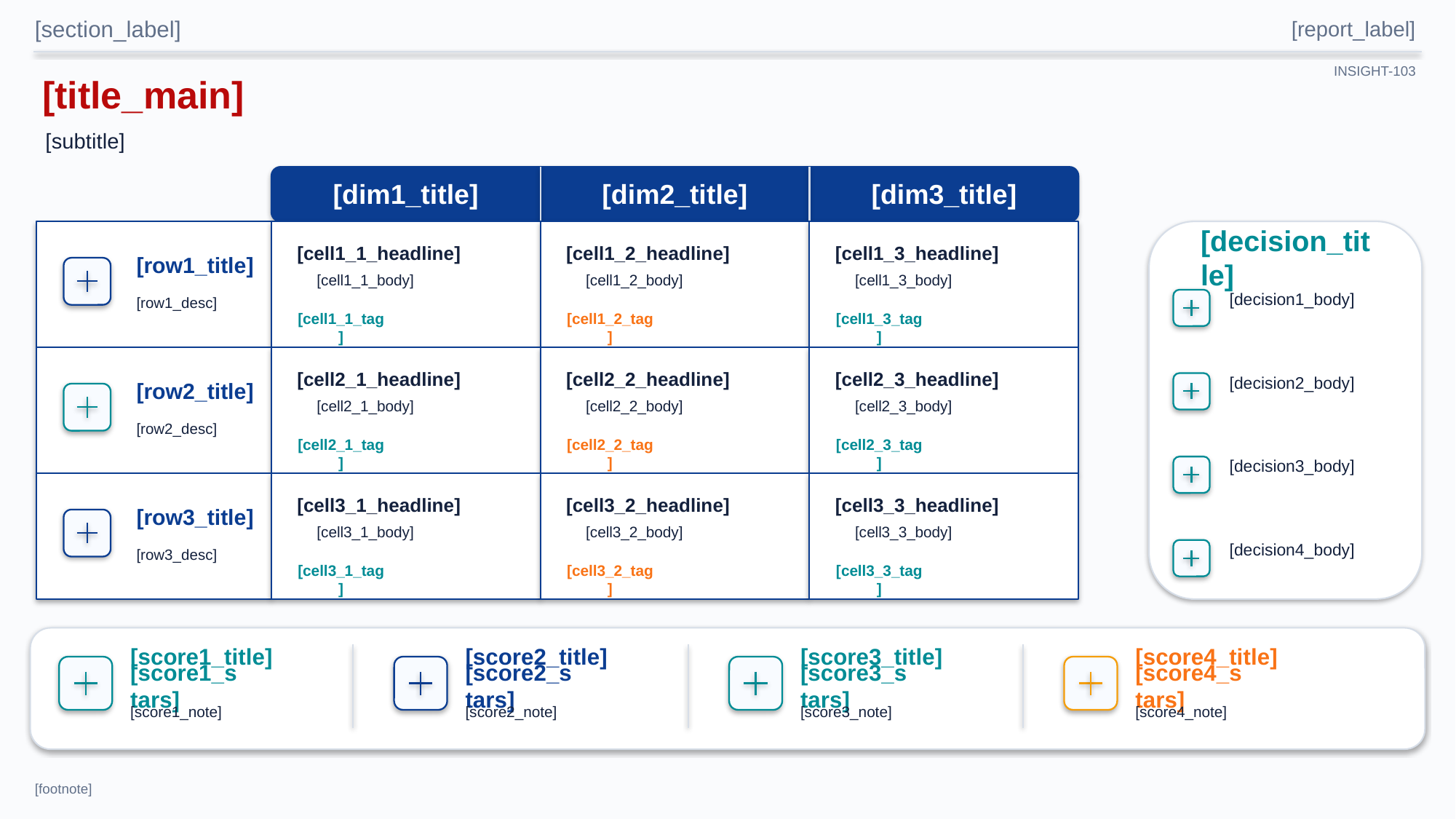

[section_label]
[report_label]
INSIGHT-103
[title_main]
[subtitle]

[dim1_title]
[dim2_title]
[dim3_title]

[decision_title]
[cell1_1_headline]
[cell1_2_headline]
[cell1_3_headline]
[row1_title]

[cell1_1_body]
[cell1_2_body]
[cell1_3_body]
[decision1_body]

[row1_desc]
[cell1_1_tag]
[cell1_2_tag]
[cell1_3_tag]

[cell2_1_headline]
[cell2_2_headline]
[cell2_3_headline]
[decision2_body]
[row2_title]

[cell2_1_body]
[cell2_2_body]
[cell2_3_body]
[row2_desc]
[cell2_1_tag]
[cell2_2_tag]
[cell2_3_tag]
[decision3_body]

[cell3_1_headline]
[cell3_2_headline]
[cell3_3_headline]
[row3_title]

[cell3_1_body]
[cell3_2_body]
[cell3_3_body]
[decision4_body]

[row3_desc]
[cell3_1_tag]
[cell3_2_tag]
[cell3_3_tag]

[score1_title]
[score2_title]
[score3_title]
[score4_title]

[score1_stars]
[score2_stars]
[score3_stars]
[score4_stars]
[score1_note]
[score2_note]
[score3_note]
[score4_note]
[footnote]